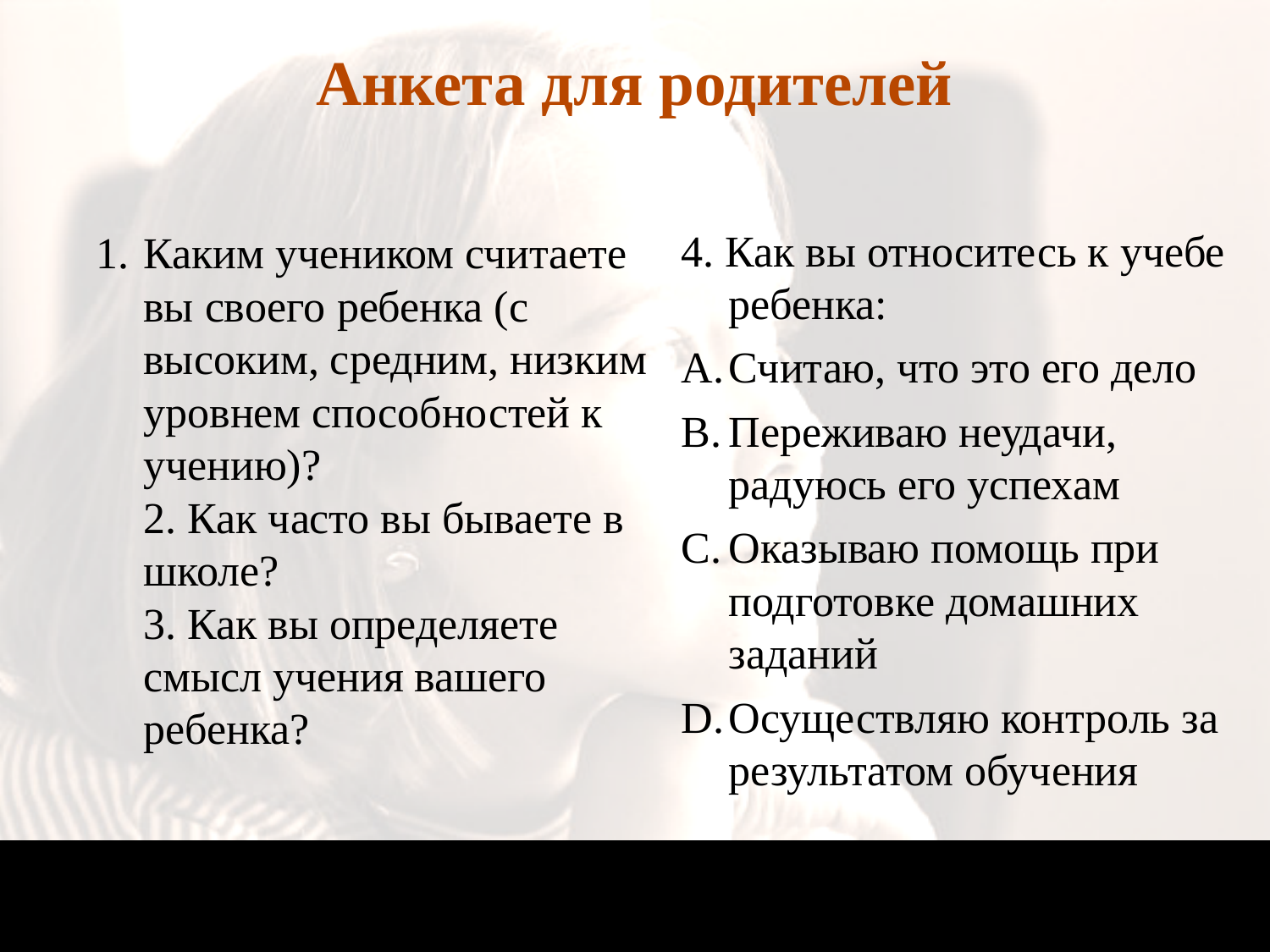

Анкета для родителей

Каким учеником считаете вы своего ребенка (с высоким, средним, низким уровнем способностей к учению)?
2. Как часто вы бываете в школе?
3. Как вы определяете смысл учения вашего ребенка?
4. Как вы относитесь к учебе ребенка:
Считаю, что это его дело
Переживаю неудачи, радуюсь его успехам
Оказываю помощь при подготовке домашних заданий
Осуществляю контроль за результатом обучения